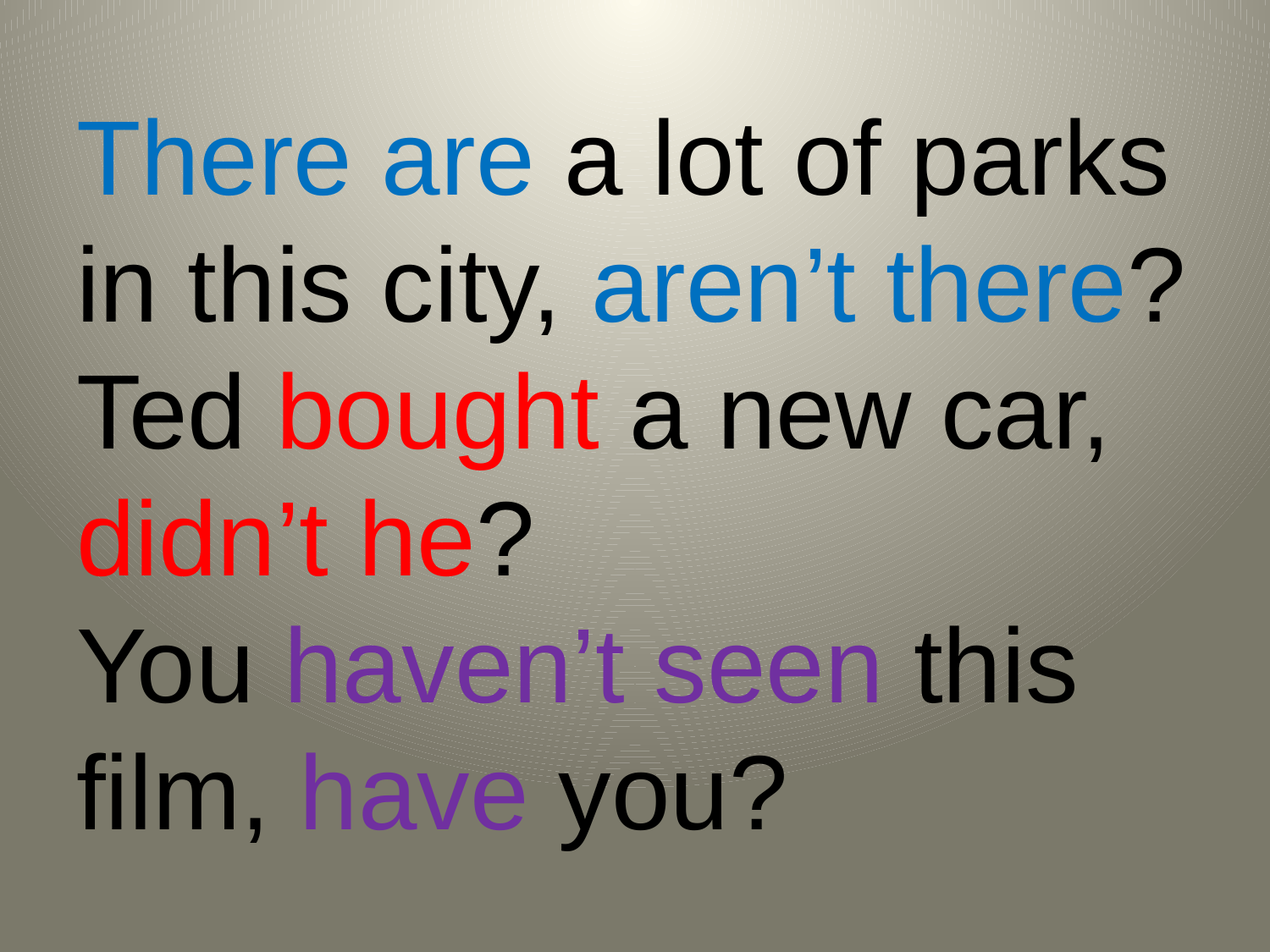

# There are a lot of parks in this city, aren’t there? Ted bought a new car, didn’t he? You haven’t seen this film, have you?